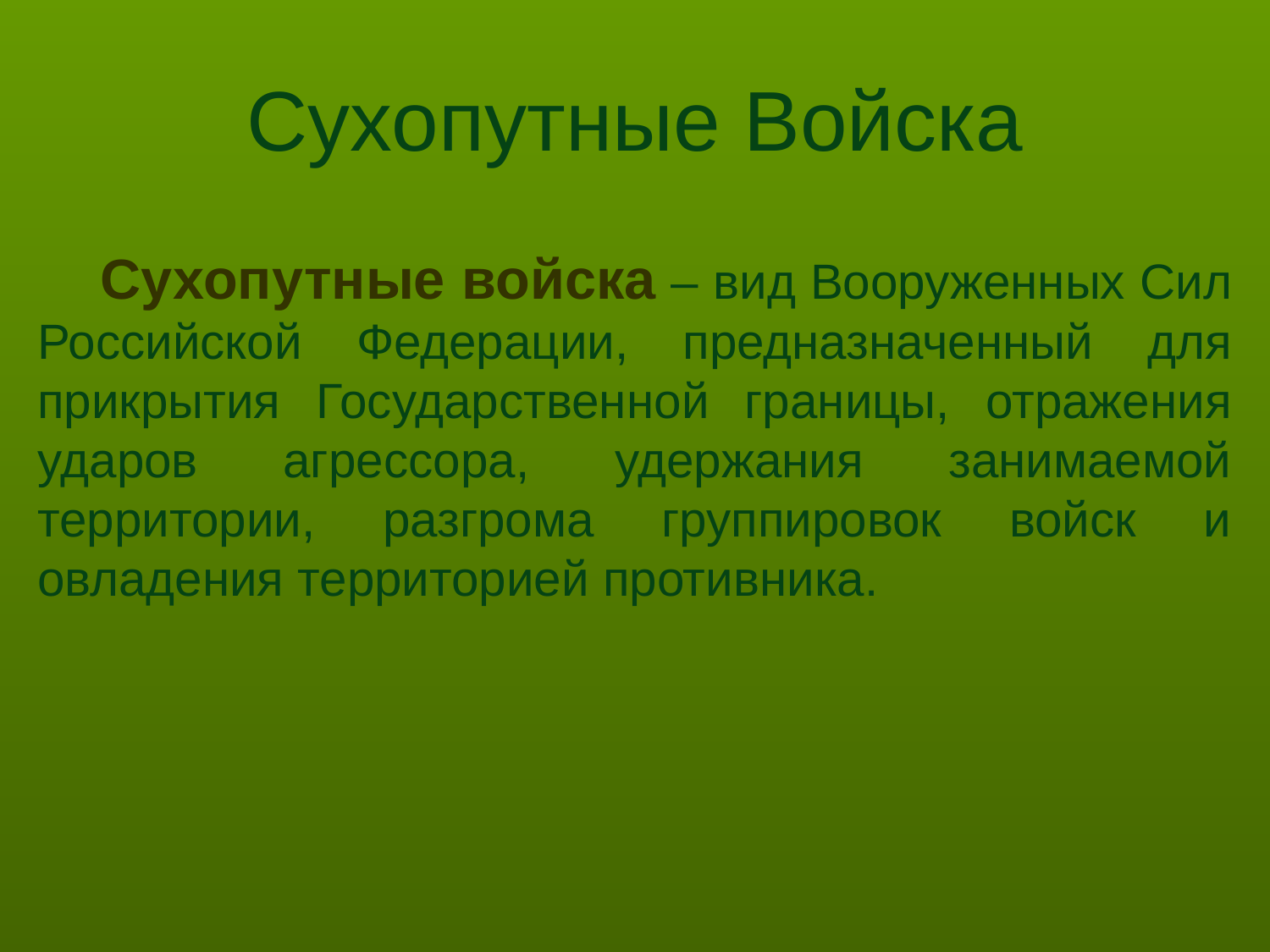

# Сухопутные Войска
Сухопутные войска – вид Вооруженных Сил Российской Федерации, предназначенный для прикрытия Государственной границы, отражения ударов агрессора, удержания занимаемой территории, разгрома группировок войск и овладения территорией противника.